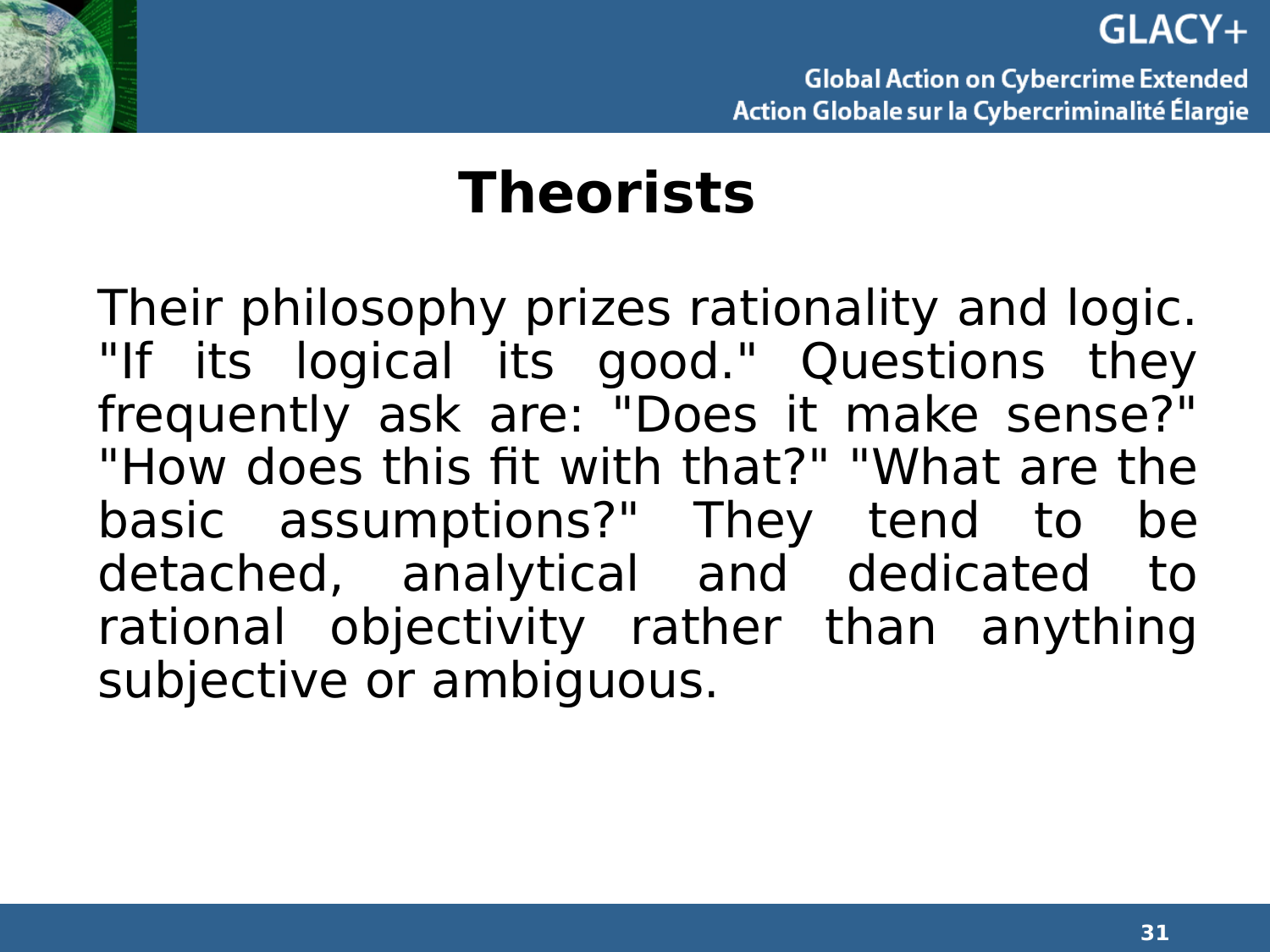

# Theorists
Their philosophy prizes rationality and logic. "If its logical its good." Questions they frequently ask are: "Does it make sense?" "How does this fit with that?" "What are the basic assumptions?" They tend to be detached, analytical and dedicated to rational objectivity rather than anything subjective or ambiguous.
31